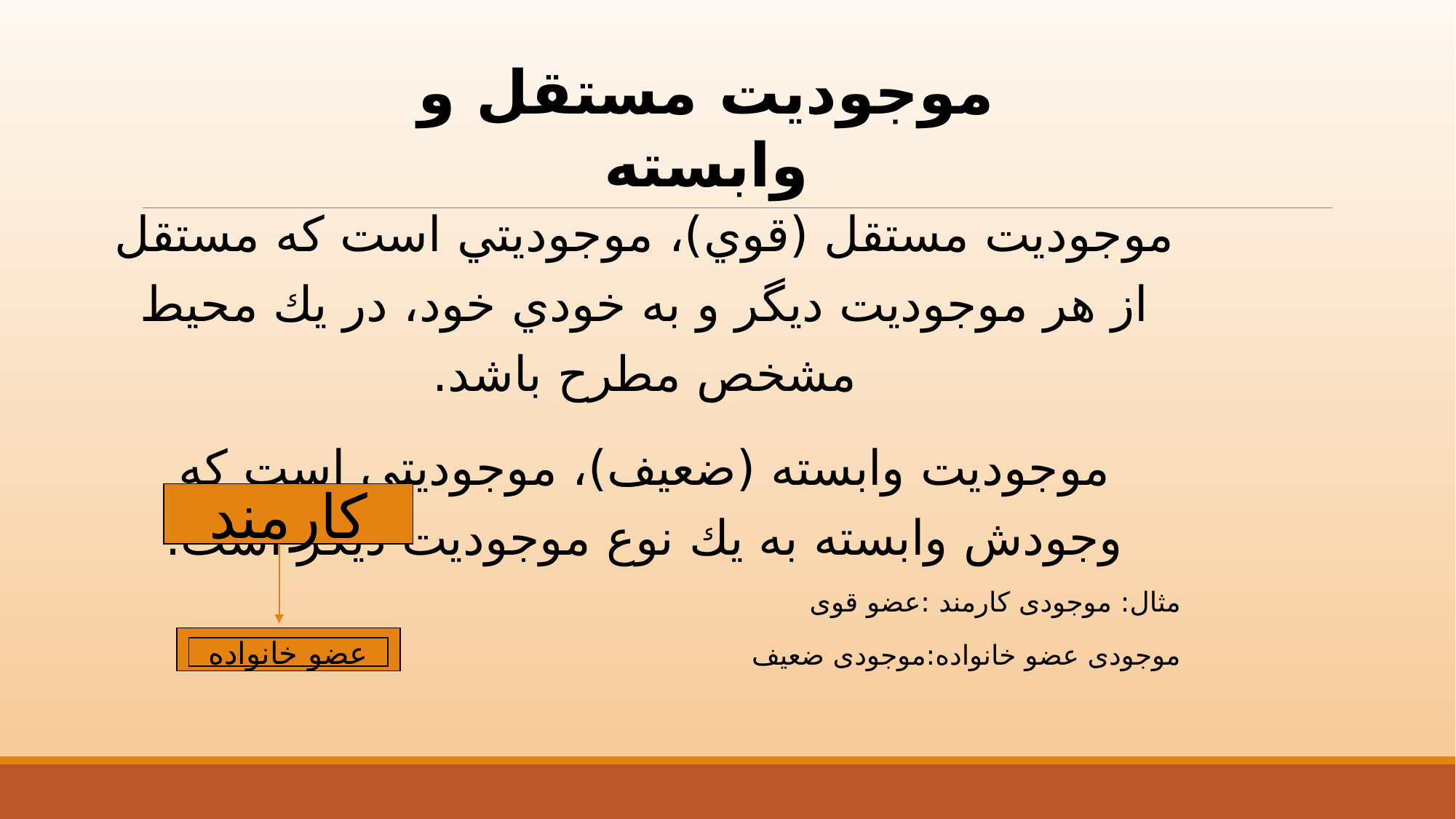

موجوديت مستقل و وابسته
موجوديت مستقل (قوي)، موجوديتي است كه مستقل از هر موجوديت ديگر و به خودي خود، در يك محيط مشخص مطرح باشد.
موجوديت وابسته (ضعيف)، موجوديتي است كه وجودش وابسته به يك نوع موجوديت ديگر است.
مثال: موجودی کارمند :عضو قوی
موجودی عضو خانواده:موجودی ضعیف

کارمند

عضو خانواده